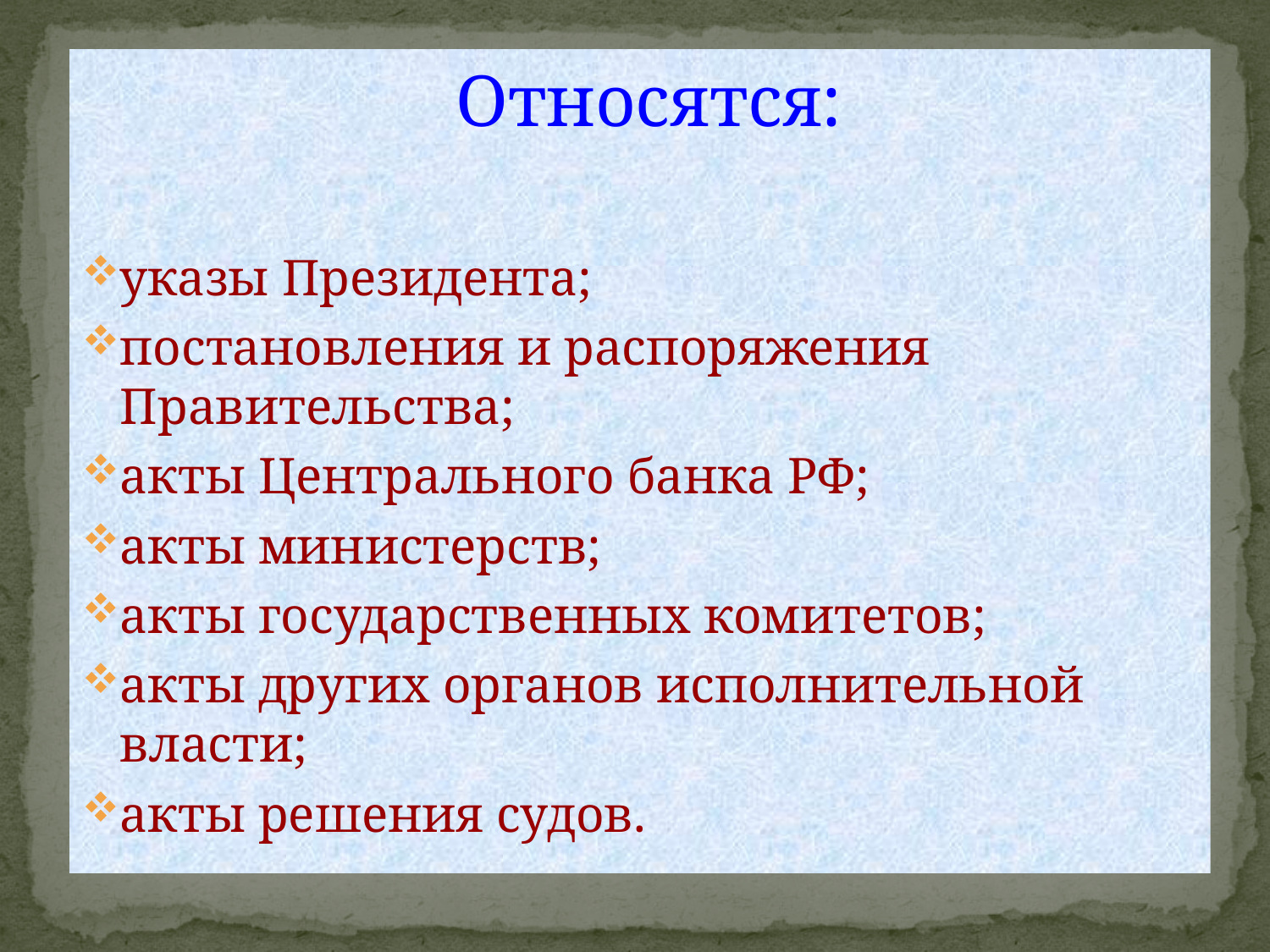

#
 Относятся:

указы Президента;
постановления и распоряжения Правительства;
акты Центрального банка РФ;
акты министерств;
акты государственных комитетов;
акты других органов исполнительной власти;
акты решения судов.